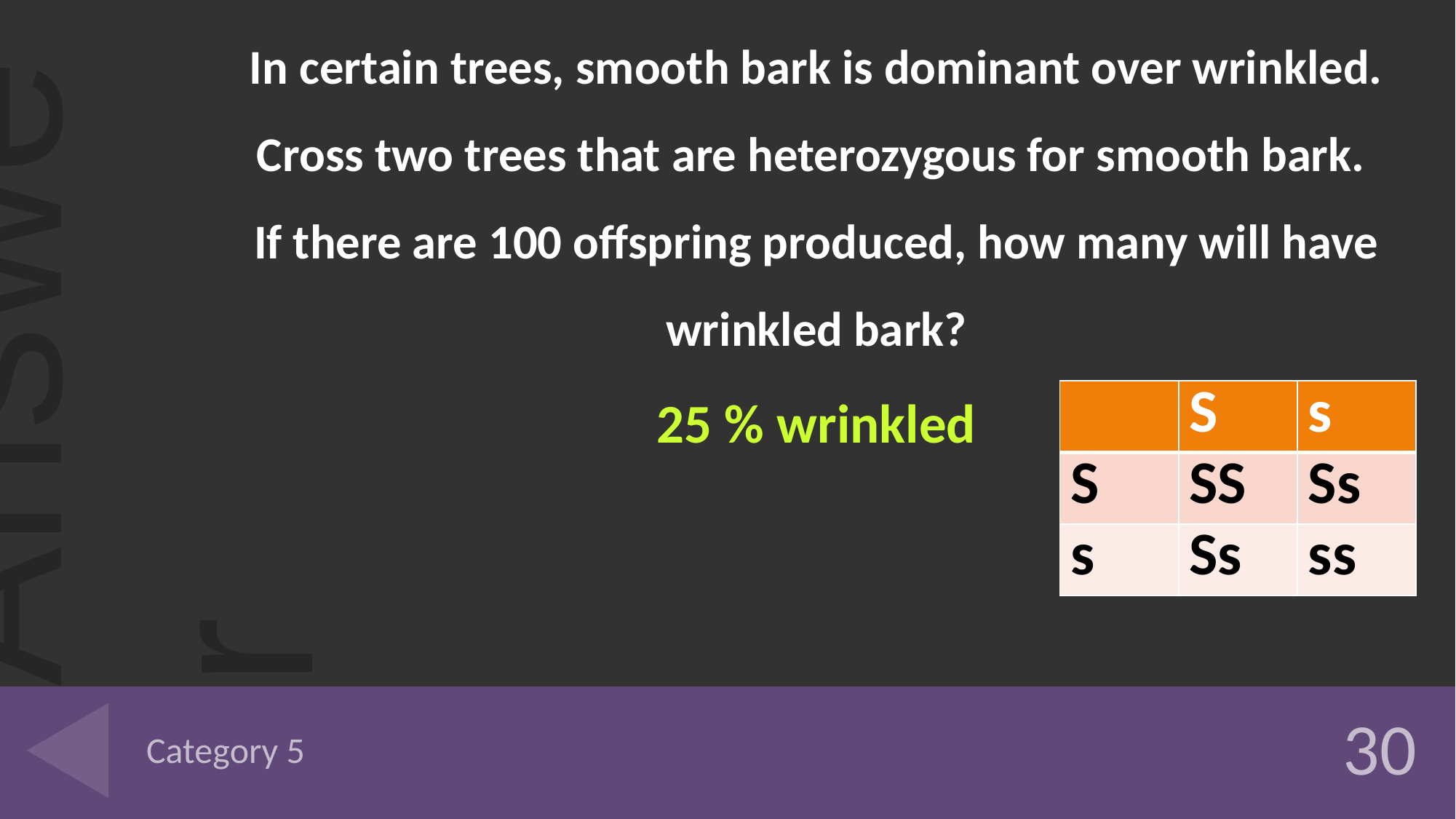

In certain trees, smooth bark is dominant over wrinkled. Cross two trees that are heterozygous for smooth bark.
If there are 100 offspring produced, how many will have wrinkled bark?
25 % wrinkled

|  | S | s |
| --- | --- | --- |
| S | SS | Ss |
| s | Ss | ss |
# Category 5
30